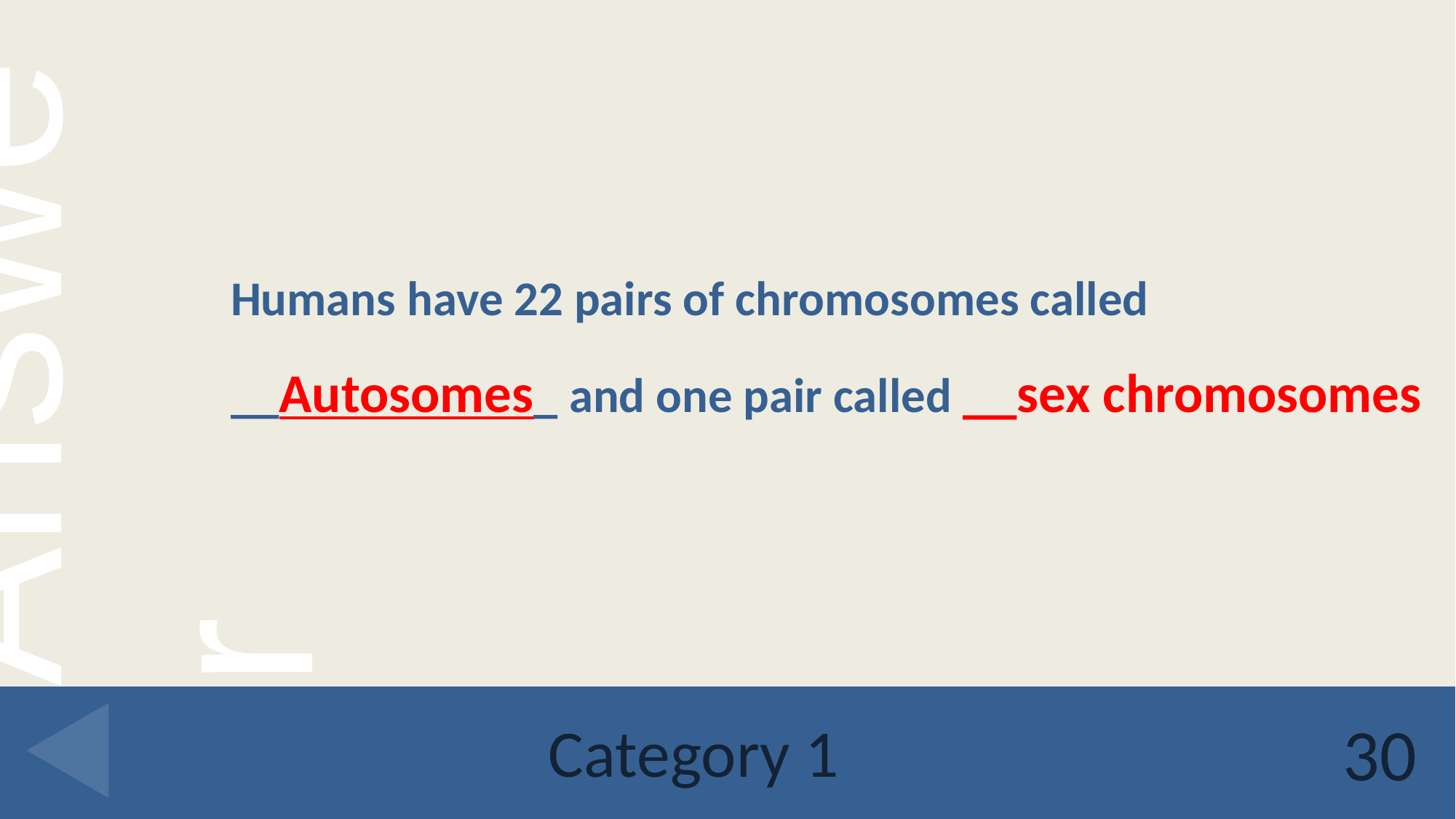

Humans have 22 pairs of chromosomes called __Autosomes_ and one pair called __sex chromosomes

# Category 1
30